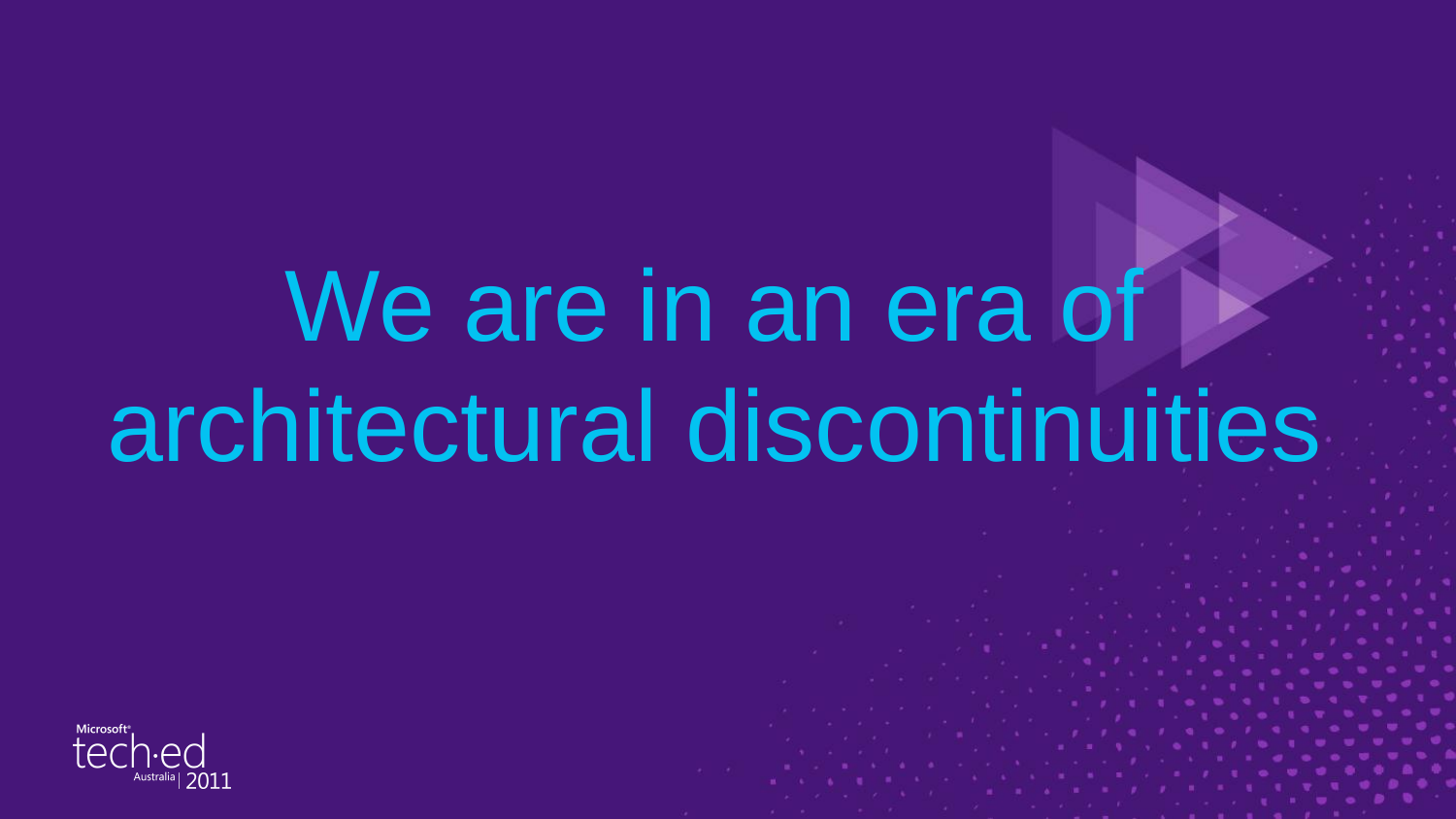

We are in an era of architectural discontinuities